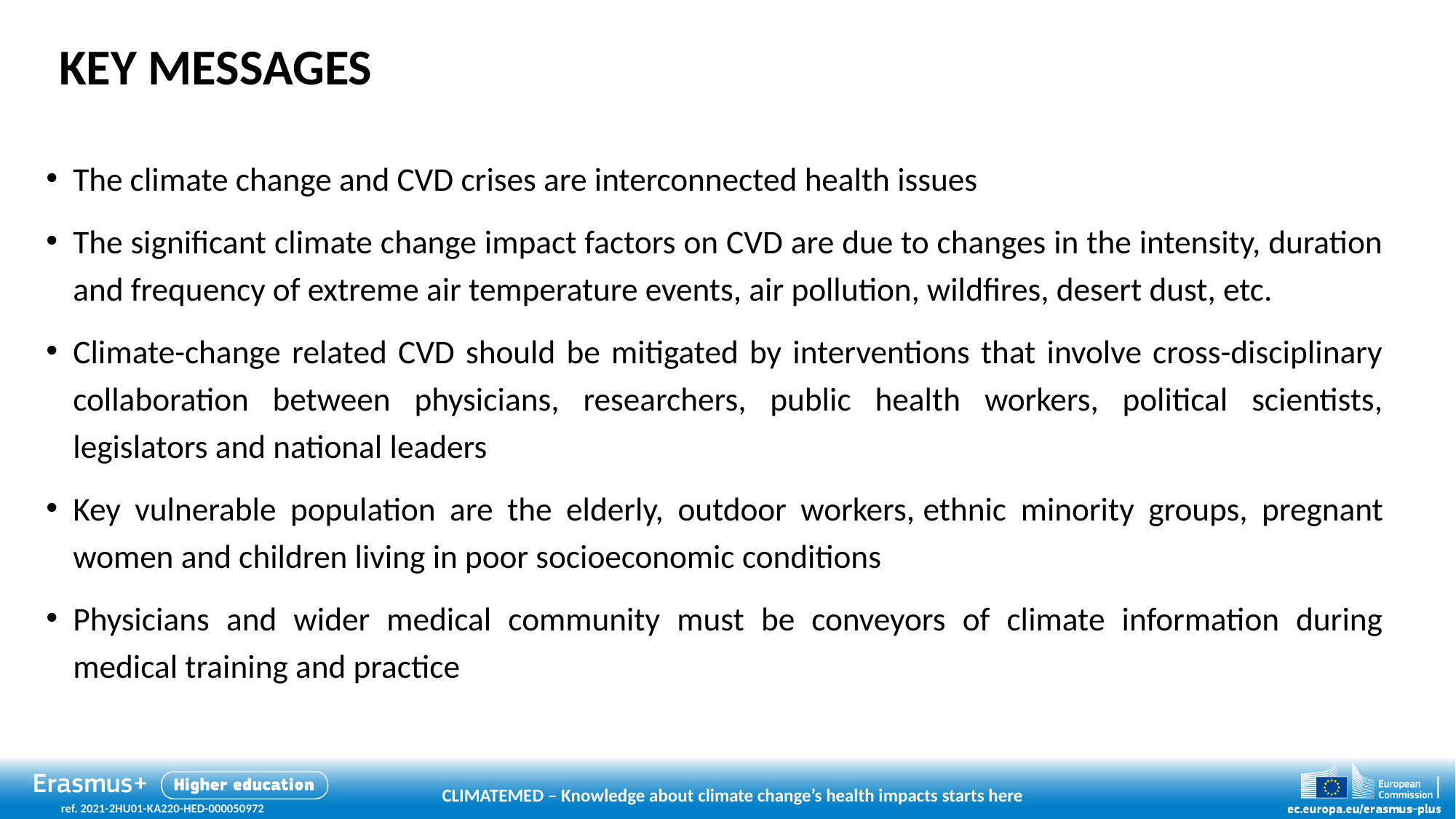

# KEY MESSAGES
The climate change and CVD crises are interconnected health issues
The significant climate change impact factors on CVD are due to changes in the intensity, duration and frequency of extreme air temperature events, air pollution, wildfires, desert dust, etc.
Climate-change related CVD should be mitigated by interventions that involve cross-disciplinary collaboration between physicians, researchers, public health workers, political scientists, legislators and national leaders
Key vulnerable population are the elderly, outdoor workers, ethnic minority groups, pregnant women and children living in poor socioeconomic conditions
Physicians and wider medical community must be conveyors of climate information during medical training and practice